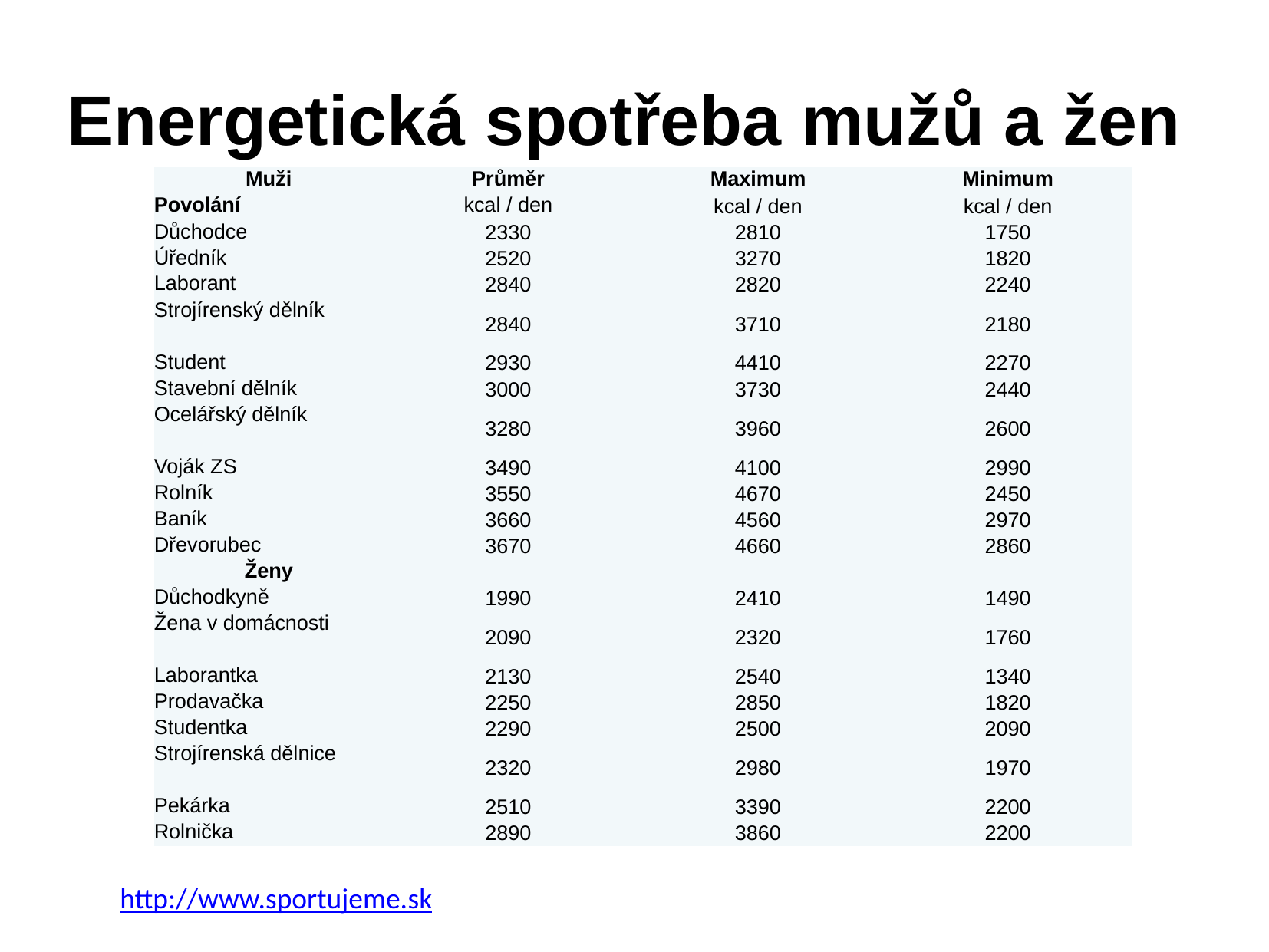

# Energetická spotřeba mužů a žen
| Muži | Průměr | Maximum | Minimum |
| --- | --- | --- | --- |
| Povolání | kcal / den | kcal / den | kcal / den |
| Důchodce | 2330 | 2810 | 1750 |
| Úředník | 2520 | 3270 | 1820 |
| Laborant | 2840 | 2820 | 2240 |
| Strojírenský dělník | 2840 | 3710 | 2180 |
| Student | 2930 | 4410 | 2270 |
| Stavební dělník | 3000 | 3730 | 2440 |
| Ocelářský dělník | 3280 | 3960 | 2600 |
| Voják ZS | 3490 | 4100 | 2990 |
| Rolník | 3550 | 4670 | 2450 |
| Baník | 3660 | 4560 | 2970 |
| Dřevorubec | 3670 | 4660 | 2860 |
| Ženy |  |  |  |
| Důchodkyně | 1990 | 2410 | 1490 |
| Žena v domácnosti | 2090 | 2320 | 1760 |
| Laborantka | 2130 | 2540 | 1340 |
| Prodavačka | 2250 | 2850 | 1820 |
| Studentka | 2290 | 2500 | 2090 |
| Strojírenská dělnice | 2320 | 2980 | 1970 |
| Pekárka | 2510 | 3390 | 2200 |
| Rolnička | 2890 | 3860 | 2200 |
http://www.sportujeme.sk